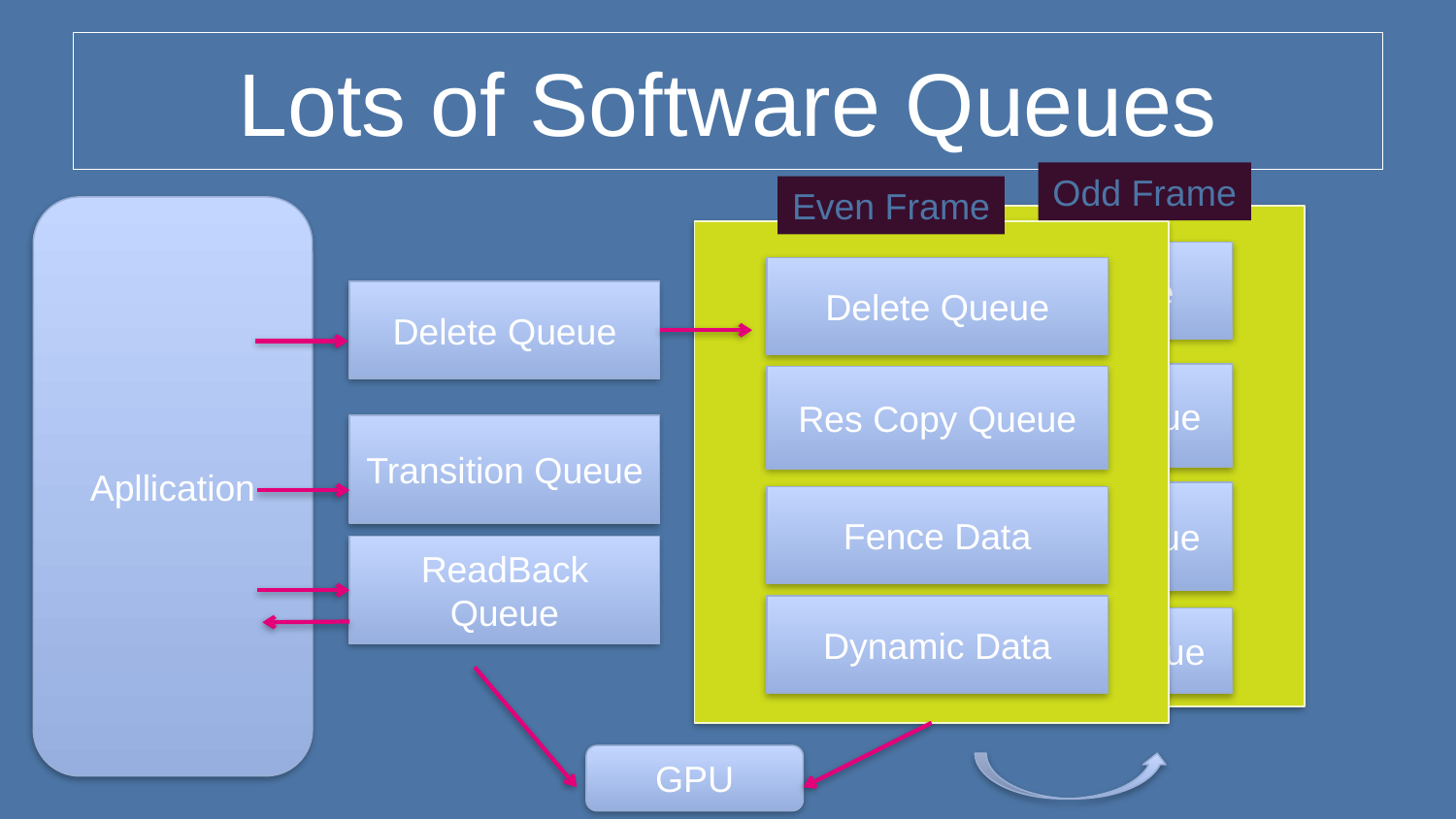

# Lots of Software Queues
Odd Frame
Even Frame
Apllication

Delete Queue
Delete Queue
Delete Queue
Res Copy Queue
Res Copy Queue
Transition Queue
Transition Queue
Fence Data
ReadBack Queue
Dynamic Data
ReadBack Queue
GPU